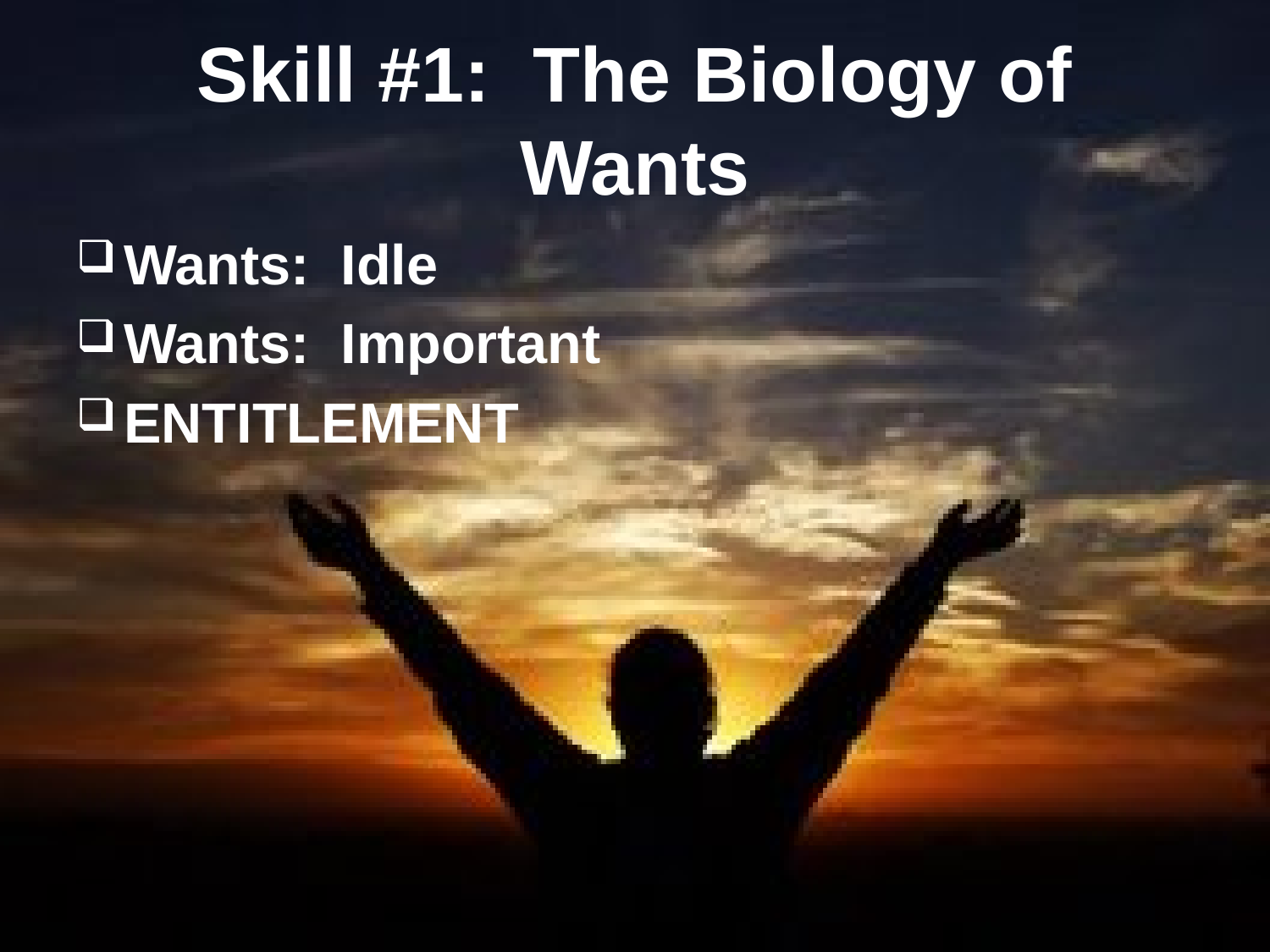

# Skill #1:  The Biology of Wants
Wants:  Idle
Wants:  Important
ENTITLEMENT